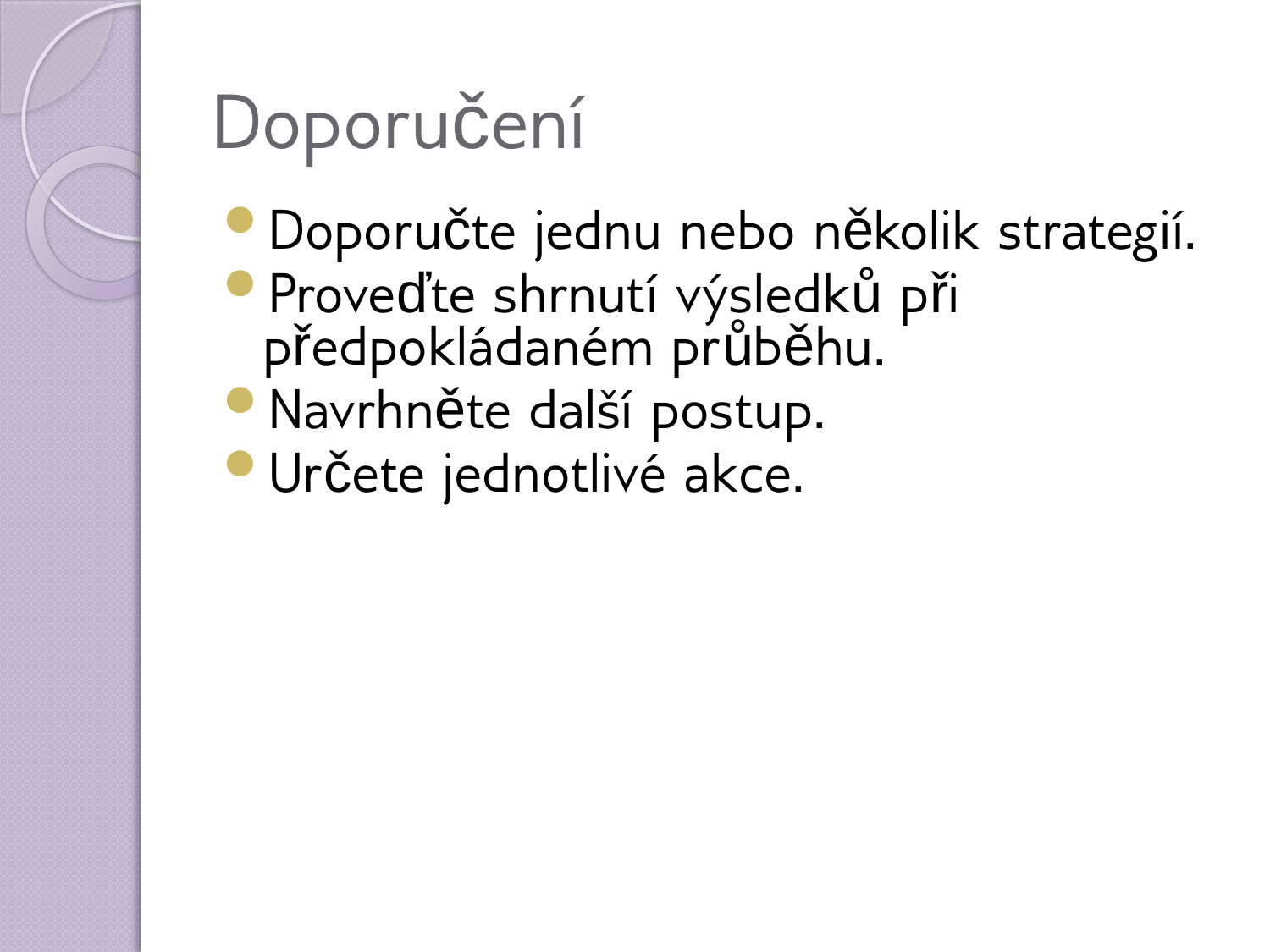

# Doporučení
Doporučte jednu nebo několik strategií.
Proveďte shrnutí výsledků při předpokládaném průběhu.
Navrhněte další postup.
Určete jednotlivé akce.